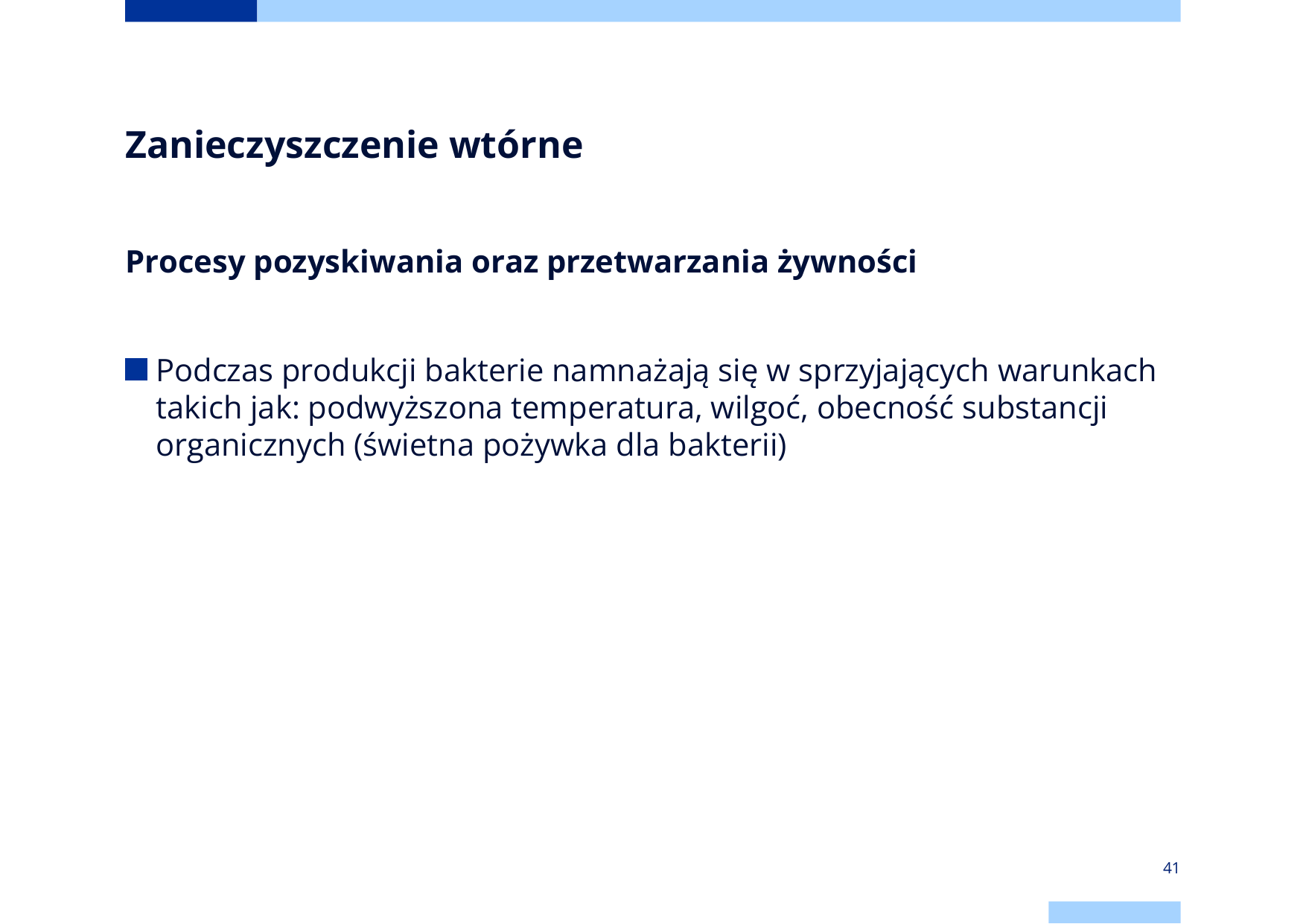

# Zanieczyszczenie wtórne
Procesy pozyskiwania oraz przetwarzania żywności

Podczas produkcji bakterie namnażają się w sprzyjających warunkach takich jak: podwyższona temperatura, wilgoć, obecność substancji organicznych (świetna pożywka dla bakterii)

41